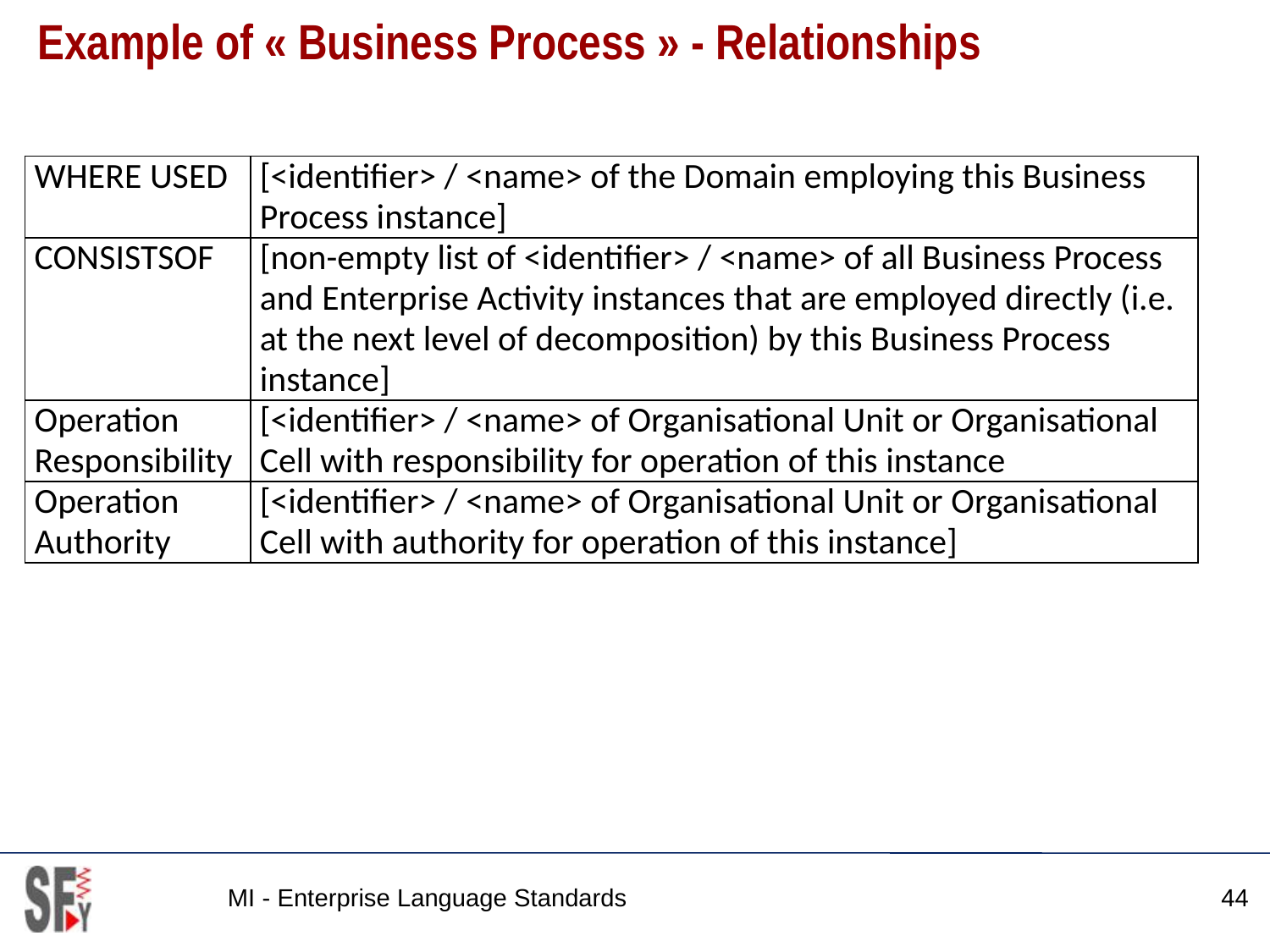

# Example of « Business Process » - Relationships
| WHERE USED | [<identifier> / <name> of the Domain employing this Business Process instance] |
| --- | --- |
| CONSISTSOF | [non-empty list of <identifier> / <name> of all Business Process and Enterprise Activity instances that are employed directly (i.e. at the next level of decomposition) by this Business Process instance] |
| Operation Responsibility | [<identifier> / <name> of Organisational Unit or Organisational Cell with responsibility for operation of this instance |
| Operation Authority | [<identifier> / <name> of Organisational Unit or Organisational Cell with authority for operation of this instance] |
MI - Enterprise Language Standards
44